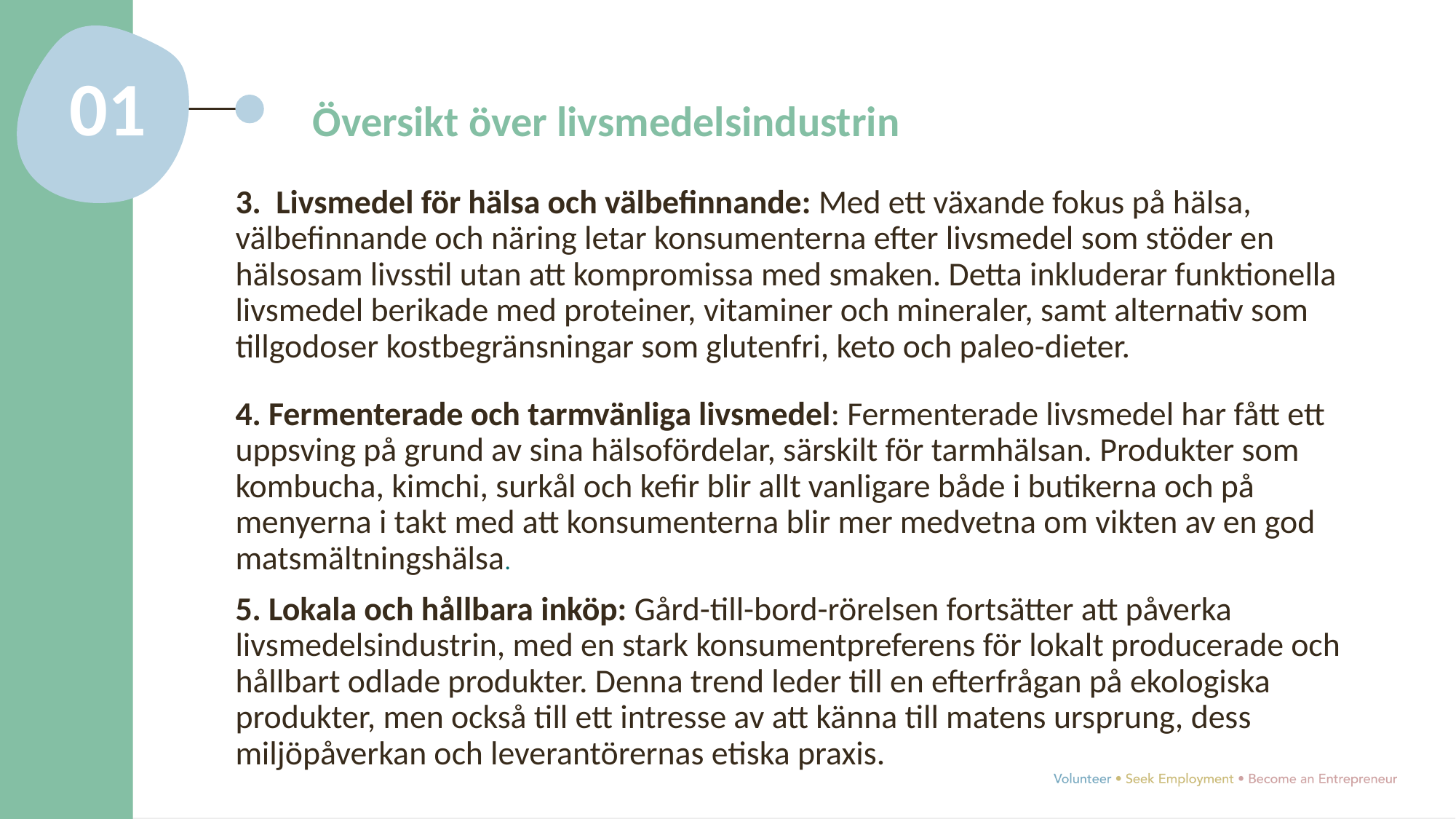

01
Översikt över livsmedelsindustrin

3.  Livsmedel för hälsa och välbefinnande: Med ett växande fokus på hälsa, välbefinnande och näring letar konsumenterna efter livsmedel som stöder en hälsosam livsstil utan att kompromissa med smaken. Detta inkluderar funktionella livsmedel berikade med proteiner, vitaminer och mineraler, samt alternativ som tillgodoser kostbegränsningar som glutenfri, keto och paleo-dieter.

4. Fermenterade och tarmvänliga livsmedel: Fermenterade livsmedel har fått ett uppsving på grund av sina hälsofördelar, särskilt för tarmhälsan. Produkter som kombucha, kimchi, surkål och kefir blir allt vanligare både i butikerna och på menyerna i takt med att konsumenterna blir mer medvetna om vikten av en god matsmältningshälsa.
5. Lokala och hållbara inköp: Gård-till-bord-rörelsen fortsätter att påverka livsmedelsindustrin, med en stark konsumentpreferens för lokalt producerade och hållbart odlade produkter. Denna trend leder till en efterfrågan på ekologiska produkter, men också till ett intresse av att känna till matens ursprung, dess miljöpåverkan och leverantörernas etiska praxis.